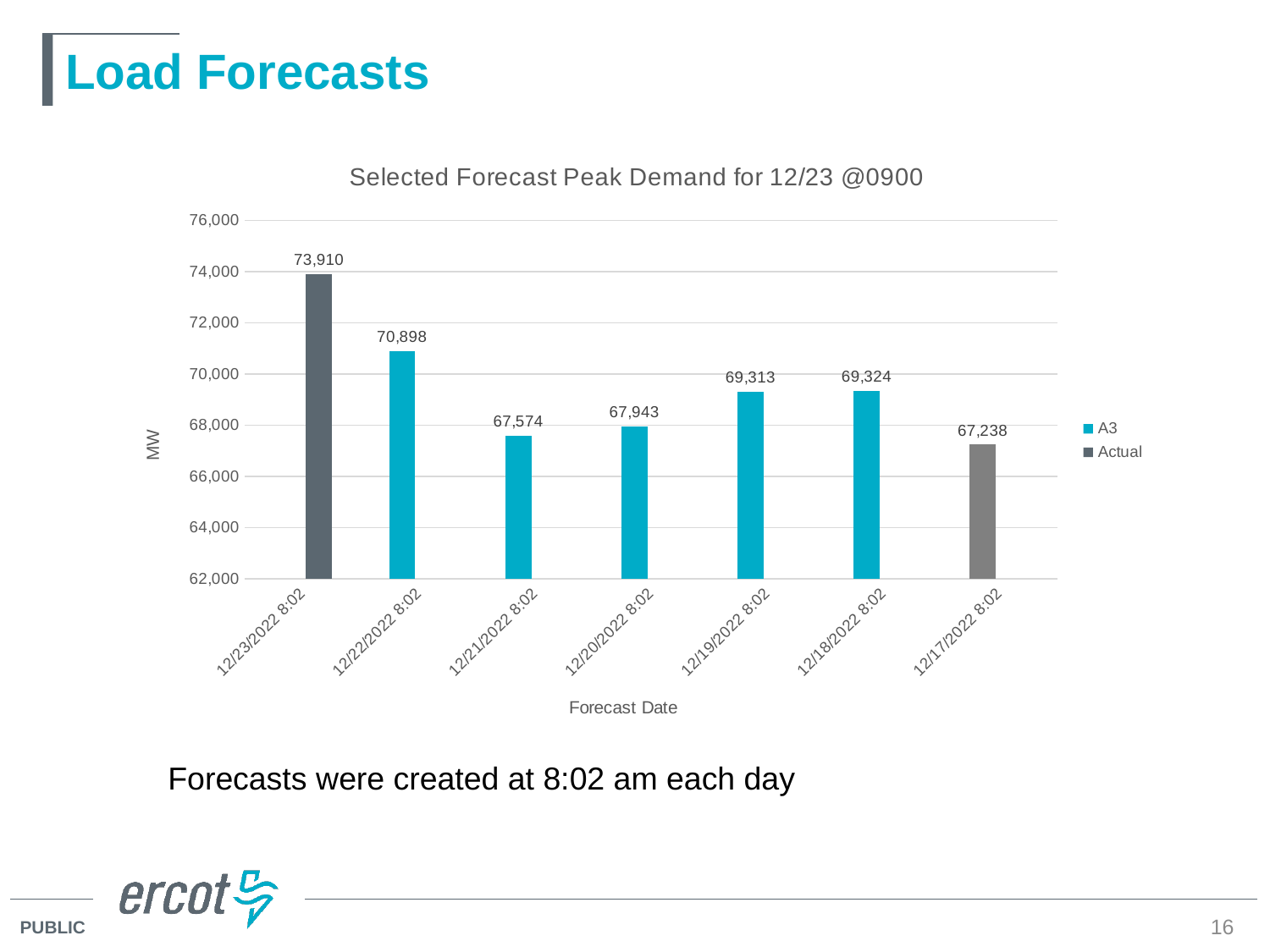

# Load Forecasts

### Chart: Selected Forecast Peak Demand for 12/23 @0900

| Category |  |  |
|---|---|---|
| 44918.334722222222 | None | 73910.460938 |
| 44917.334722222222 | 70898.210938 | None |
| 44916.334722222222 | 67574.265625 | None |
| 44915.334722222222 | 67943.210938 | None |
| 44914.334722222222 | 69313.125 | None |
| 44913.334722222222 | 69324.304688 | None |
| 44912.334722222222 | 67237.898438 | None |
Forecasts were created at 8:02 am each day
16